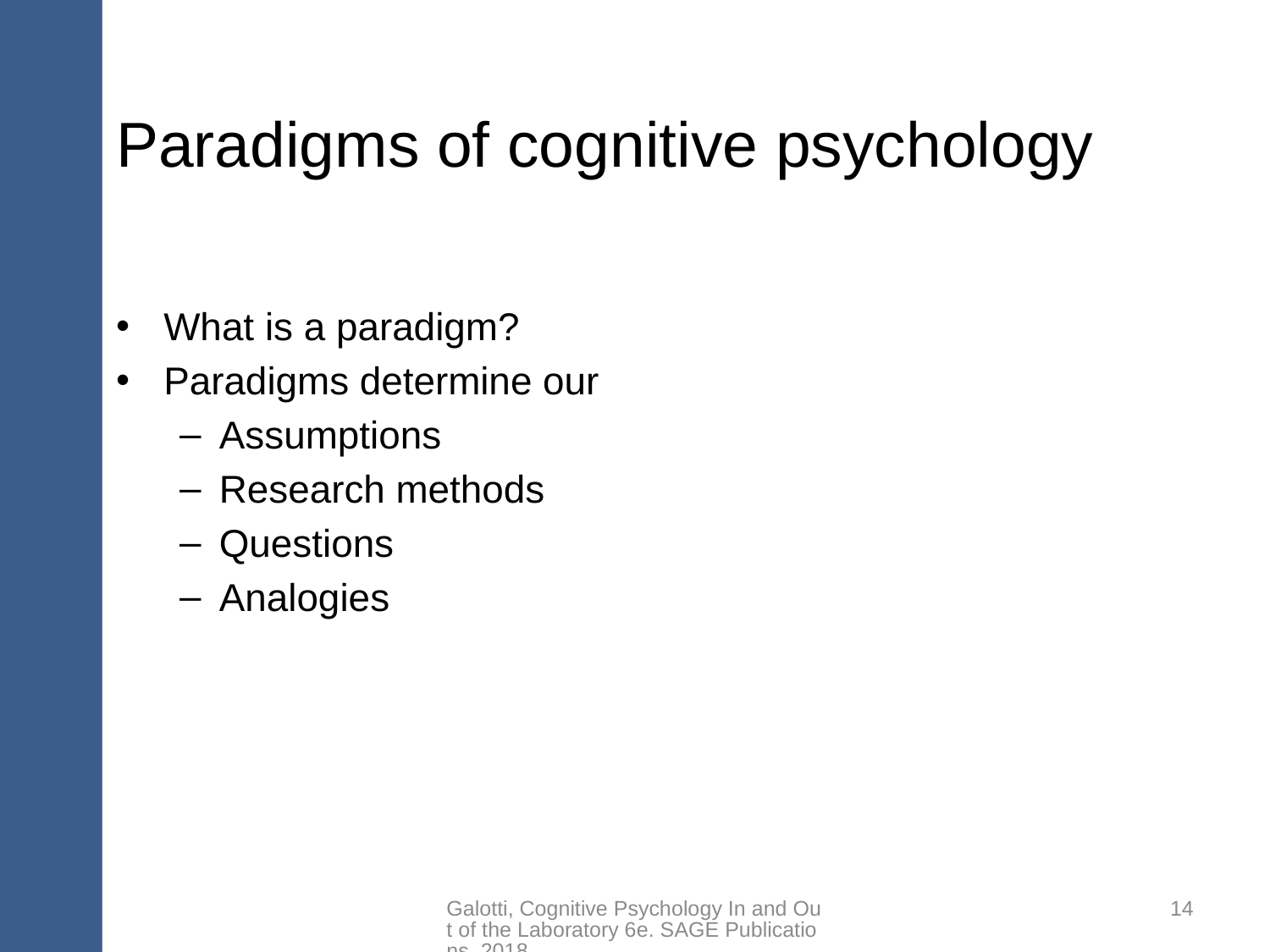

# Paradigms of cognitive psychology
What is a paradigm?
Paradigms determine our
Assumptions
Research methods
Questions
Analogies
Galotti, Cognitive Psychology In and Out of the Laboratory 6e. SAGE Publications, 2018.
14